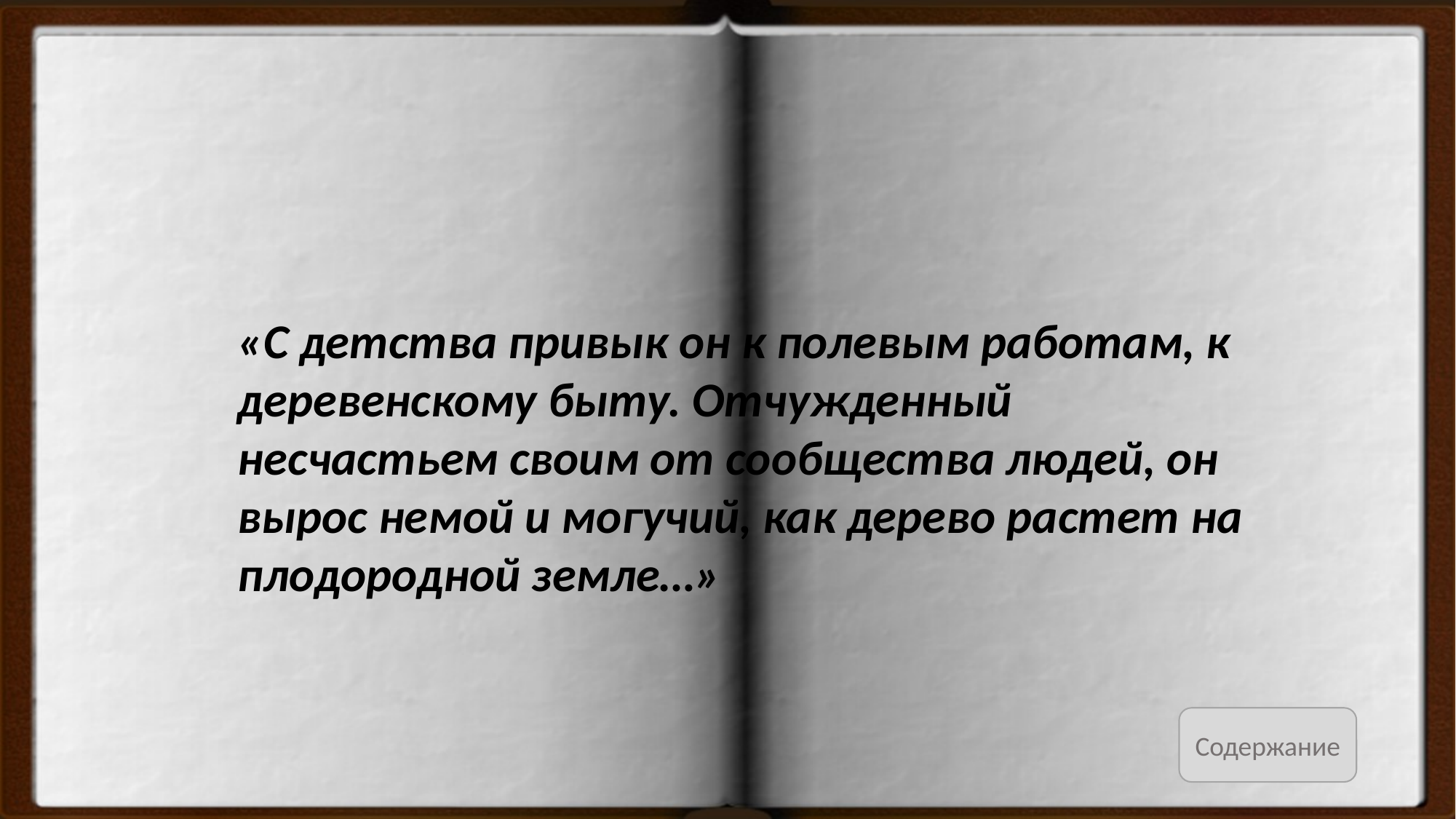

«С детства привык он к полевым работам, к деревенскому быту. Отчужденный несчастьем своим от сообщества людей, он вырос немой и могучий, как дерево растет на плодородной земле…»

Содержание